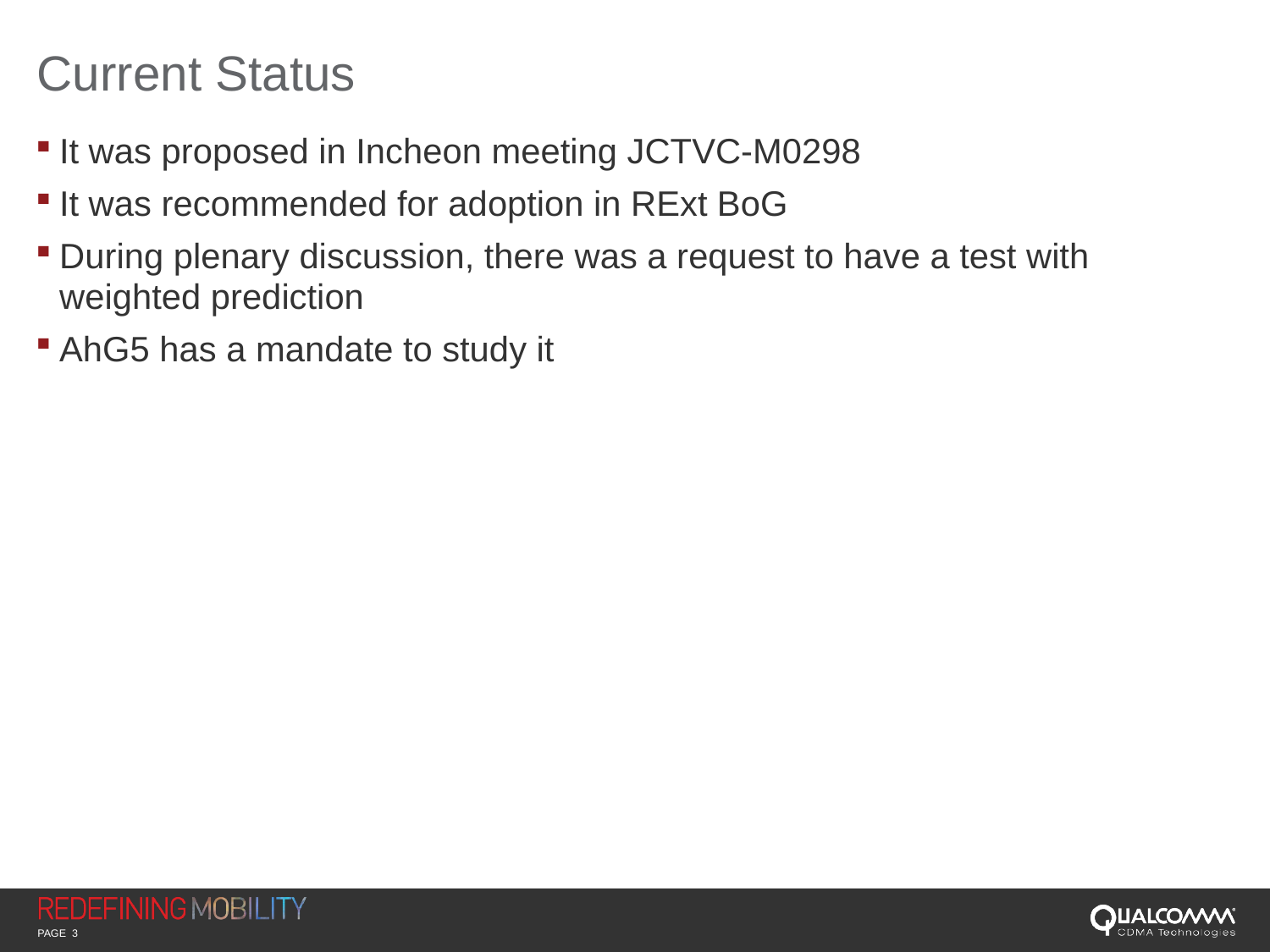

# Current Status
It was proposed in Incheon meeting JCTVC-M0298
It was recommended for adoption in RExt BoG
During plenary discussion, there was a request to have a test with weighted prediction
AhG5 has a mandate to study it